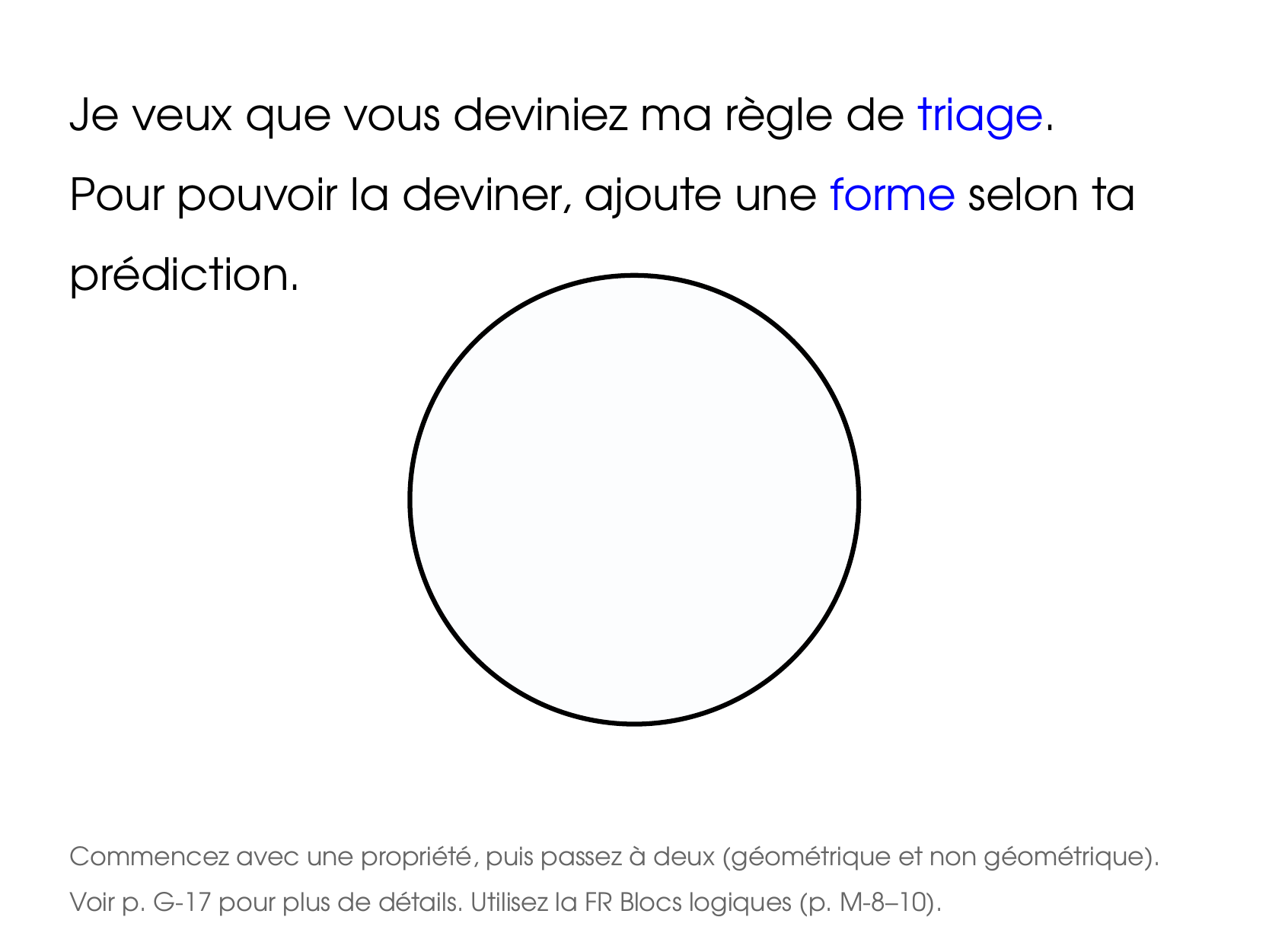

Je veux que vous deviniez ma règle de triage.
Pour pouvoir la deviner, ajoute une forme selon ta prédiction.

Commencez avec une propriété, puis passez à deux (géométrique et non géométrique).
Voir p. G-17 pour plus de détails. Utilisez la FR Blocs logiques (p. M-8–10).